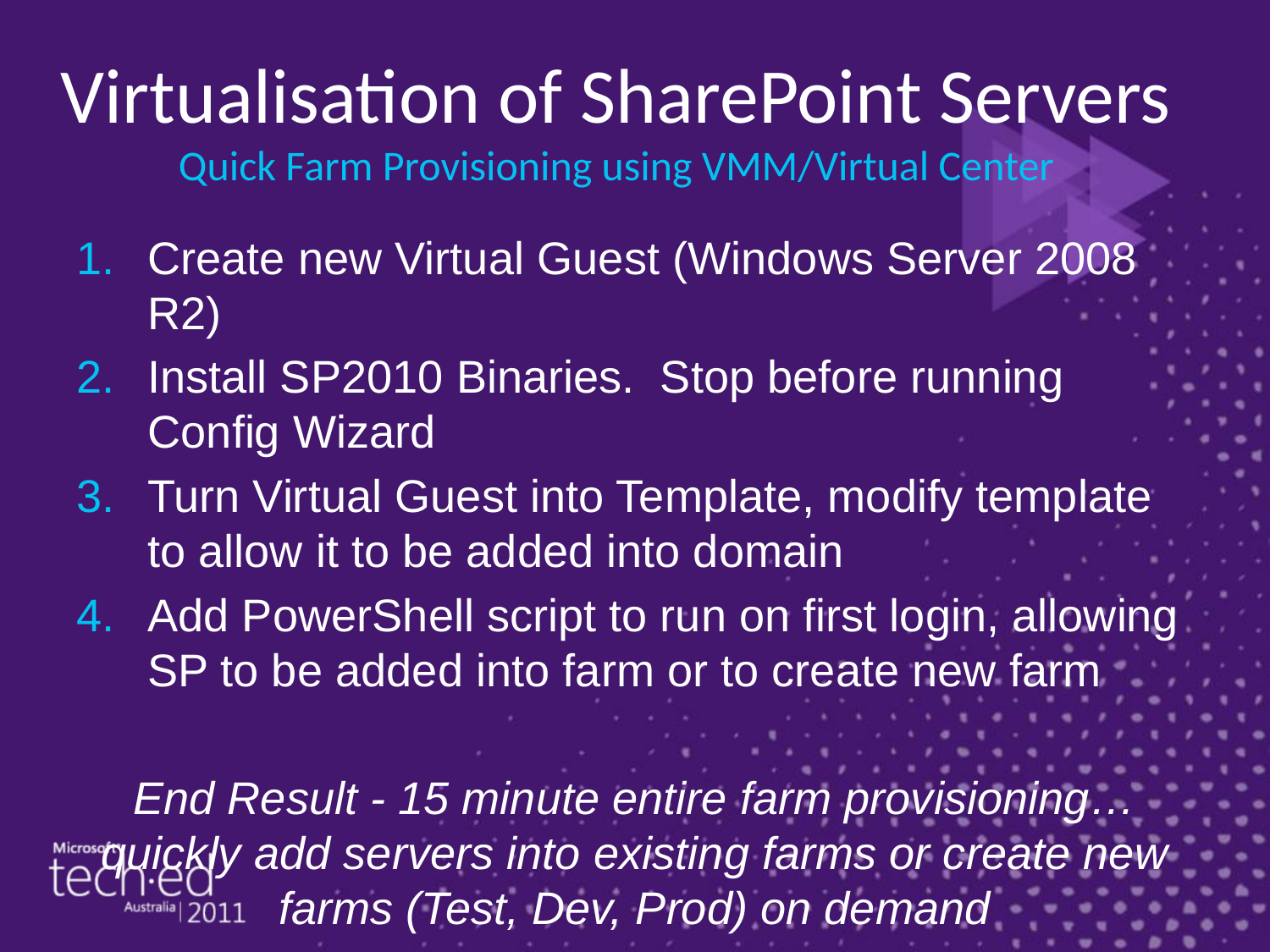

Virtualisation of SharePoint Servers
Quick Farm Provisioning using VMM/Virtual Center
Create new Virtual Guest (Windows Server 2008 R2)
Install SP2010 Binaries.  Stop before running Config Wizard
Turn Virtual Guest into Template, modify template to allow it to be added into domain
Add PowerShell script to run on first login, allowing SP to be added into farm or to create new farm

End Result - 15 minute entire farm provisioning…quickly add servers into existing farms or create new farms (Test, Dev, Prod) on demand